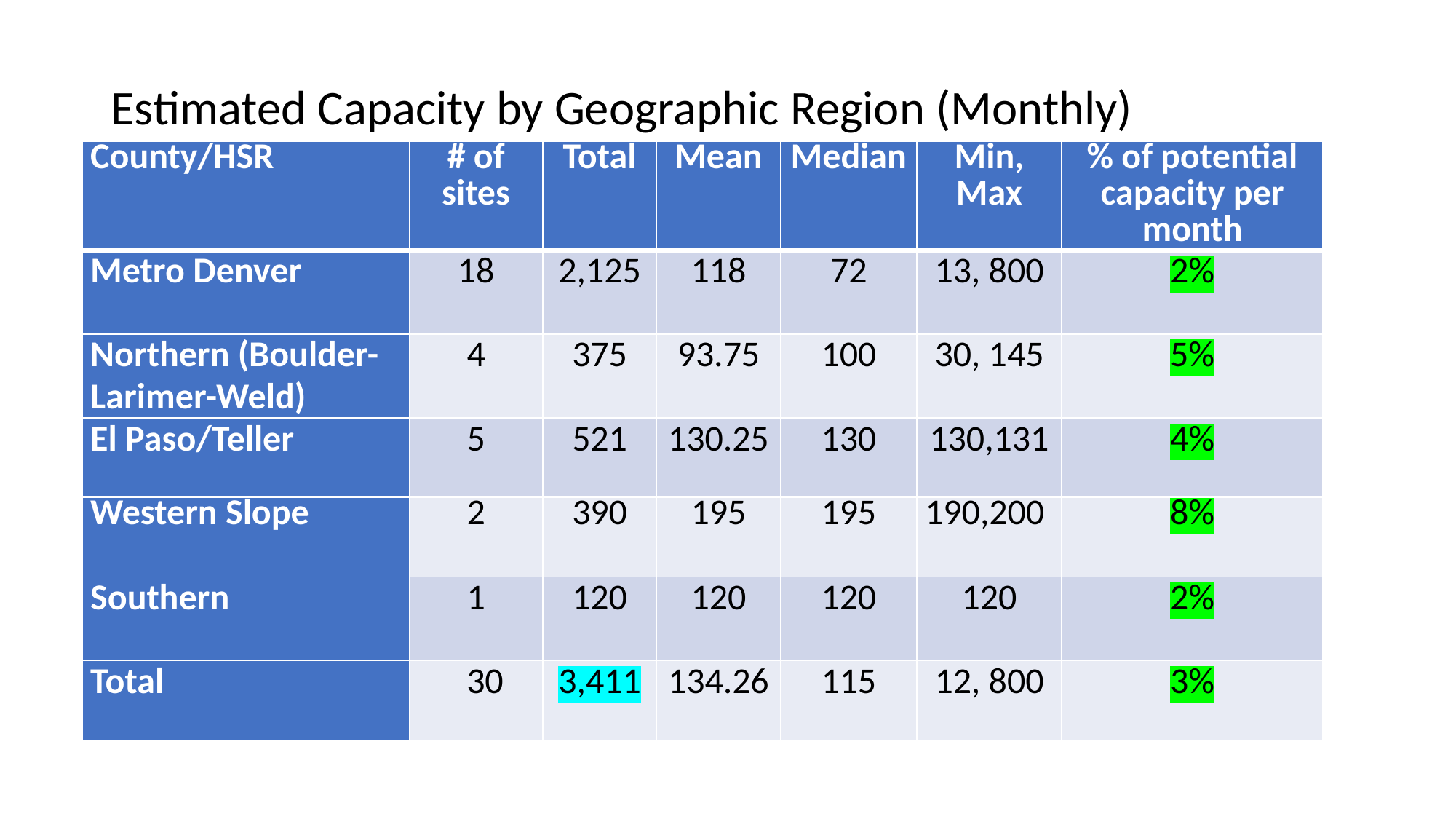

# Estimated Capacity by Geographic Region (Monthly)
| County/HSR | # of sites | Total | Mean | Median | Min, Max | % of potential capacity per month |
| --- | --- | --- | --- | --- | --- | --- |
| Metro Denver | 18 | 2,125 | 118 | 72 | 13, 800 | 2% |
| Northern (Boulder-Larimer-Weld) | 4 | 375 | 93.75 | 100 | 30, 145 | 5% |
| El Paso/Teller | 5 | 521 | 130.25 | 130 | 130,131 | 4% |
| Western Slope | 2 | 390 | 195 | 195 | 190,200 | 8% |
| Southern | 1 | 120 | 120 | 120 | 120 | 2% |
| Total | 30 | 3,411 | 134.26 | 115 | 12, 800 | 3% |